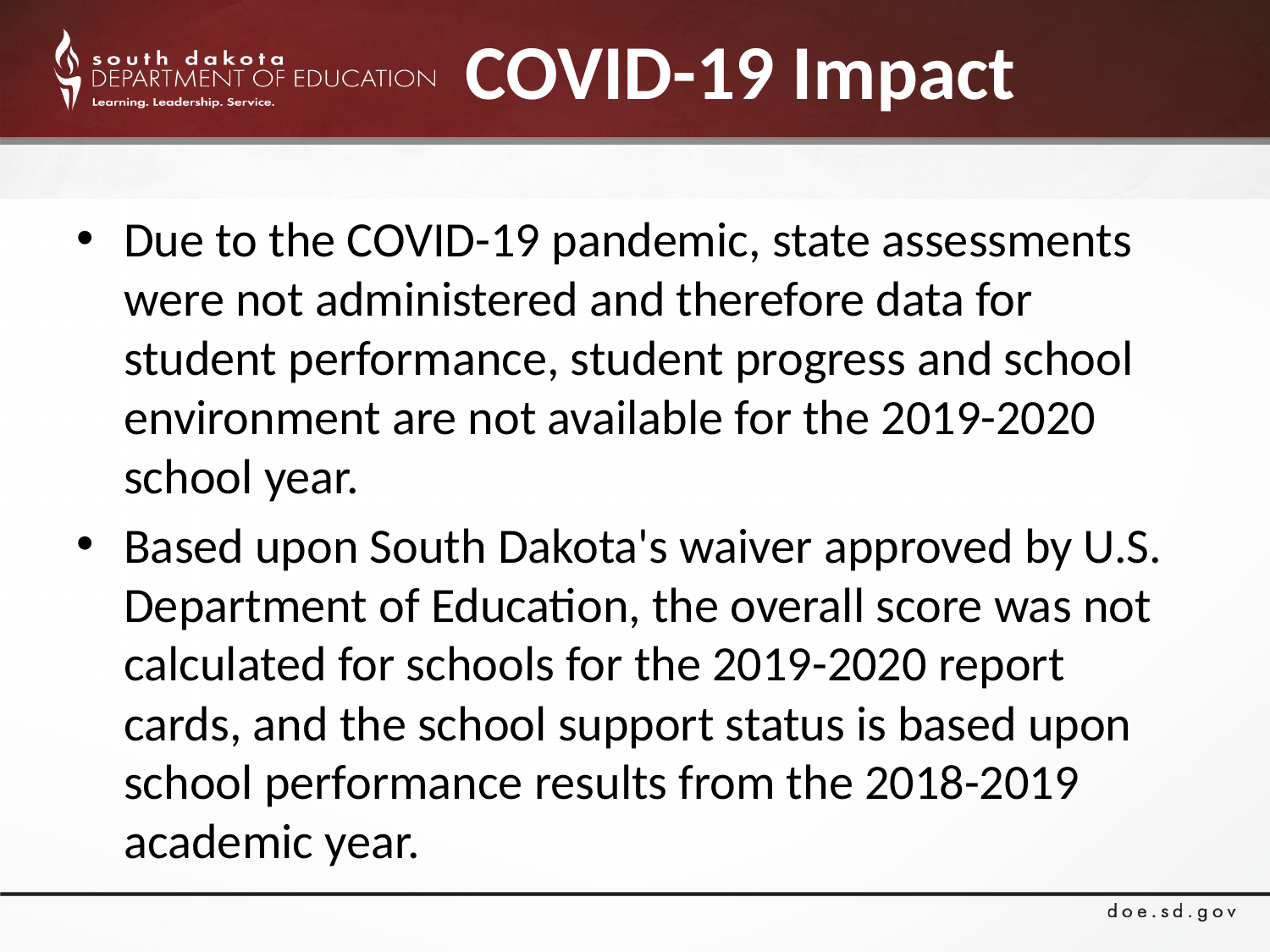

# COVID-19 Impact
Due to the COVID-19 pandemic, state assessments were not administered and therefore data for student performance, student progress and school environment are not available for the 2019-2020 school year.
Based upon South Dakota's waiver approved by U.S. Department of Education, the overall score was not calculated for schools for the 2019-2020 report cards, and the school support status is based upon school performance results from the 2018-2019 academic year.